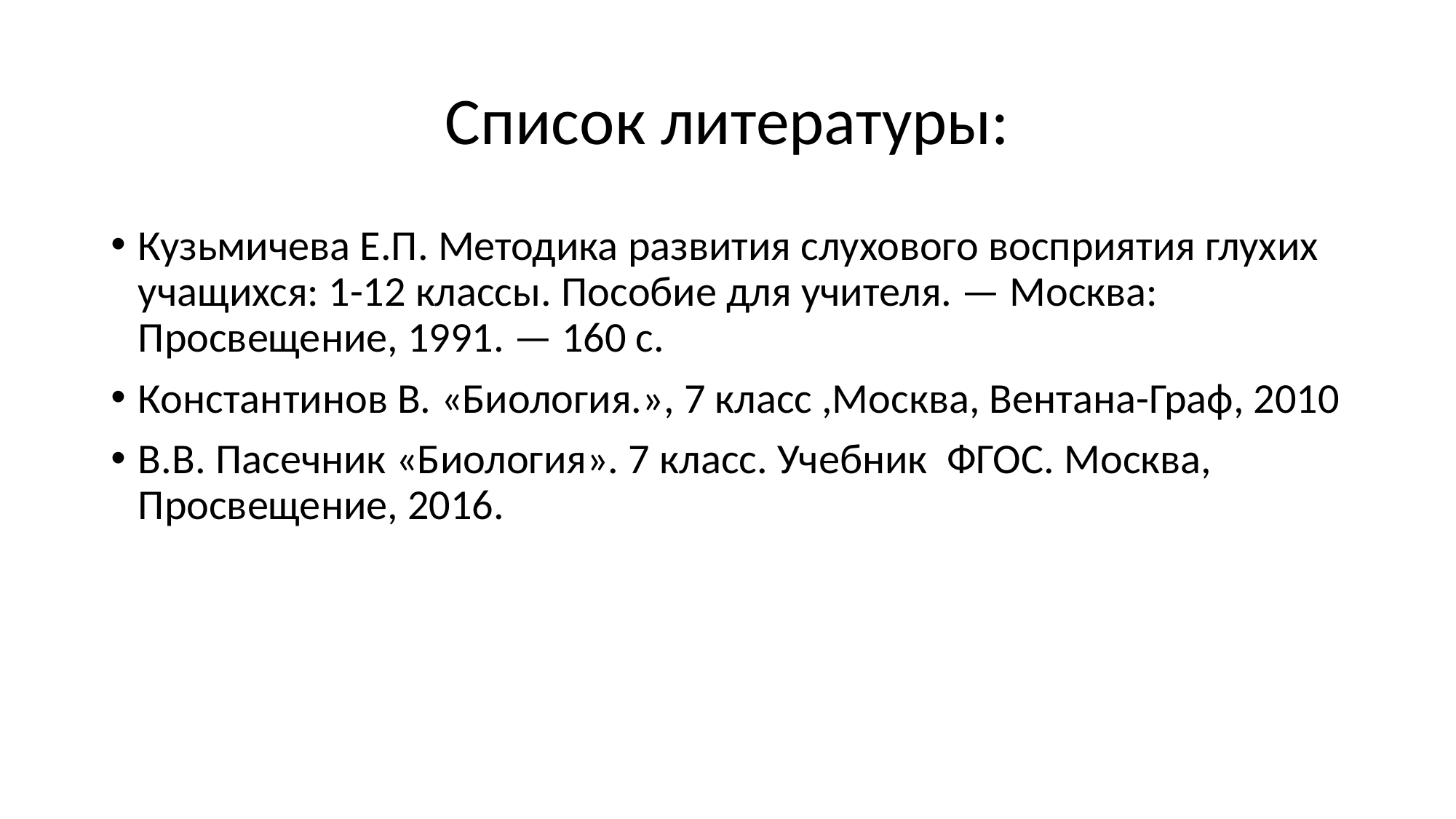

# Список литературы:
Кузьмичева Е.П. Методика развития слухового восприятия глухих учащихся: 1-12 классы. Пособие для учителя. — Москва: Просвещение, 1991. — 160 с.
Константинов В. «Биология.», 7 класс ,Москва, Вентана-Граф, 2010
В.В. Пасечник «Биология». 7 класс. Учебник  ФГОС. Москва, Просвещение, 2016.